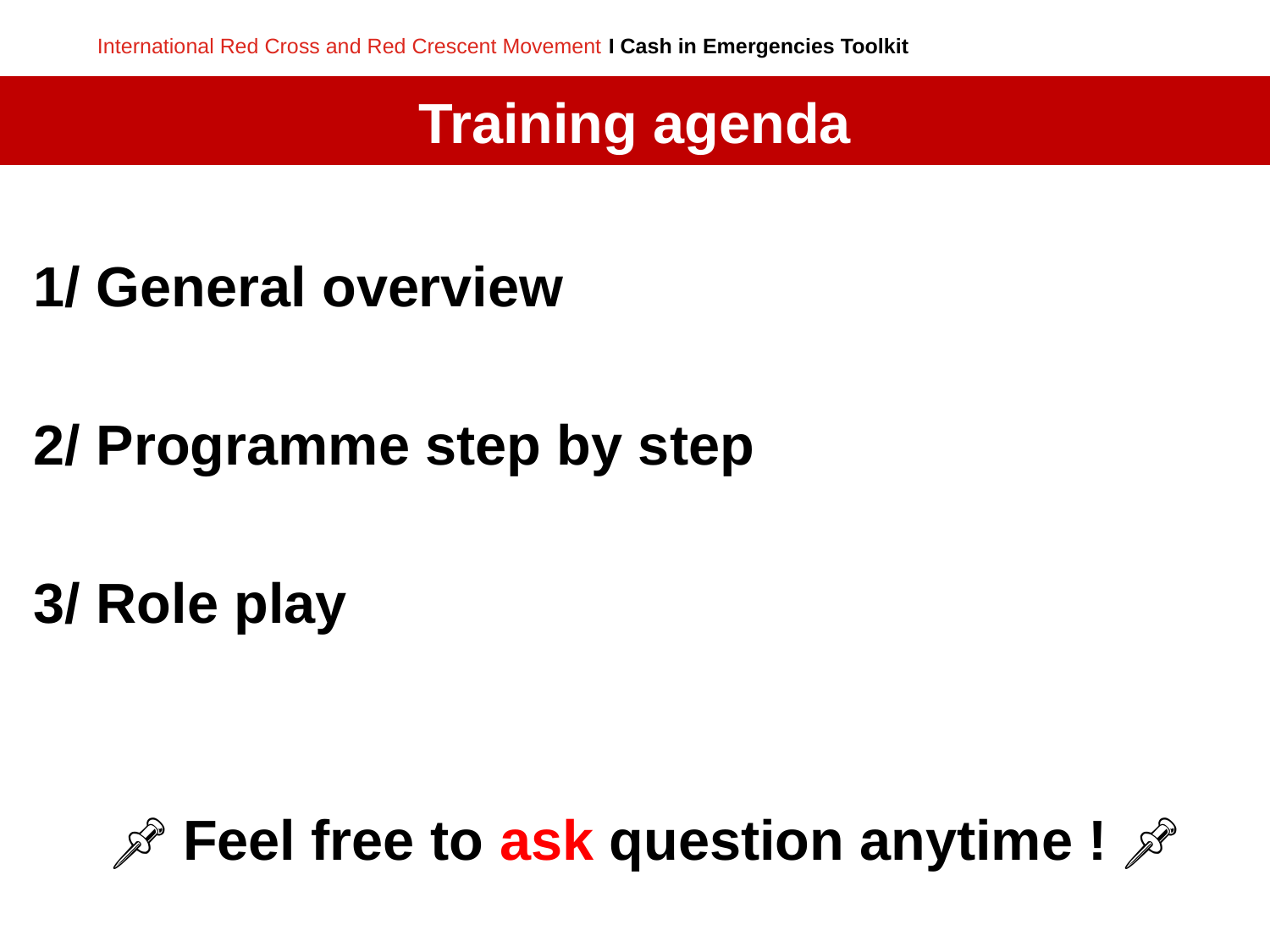

# Training agenda

1/ General overview

2/ Programme step by step

3/ Role play

📌 Feel free to ask question anytime ! 📌